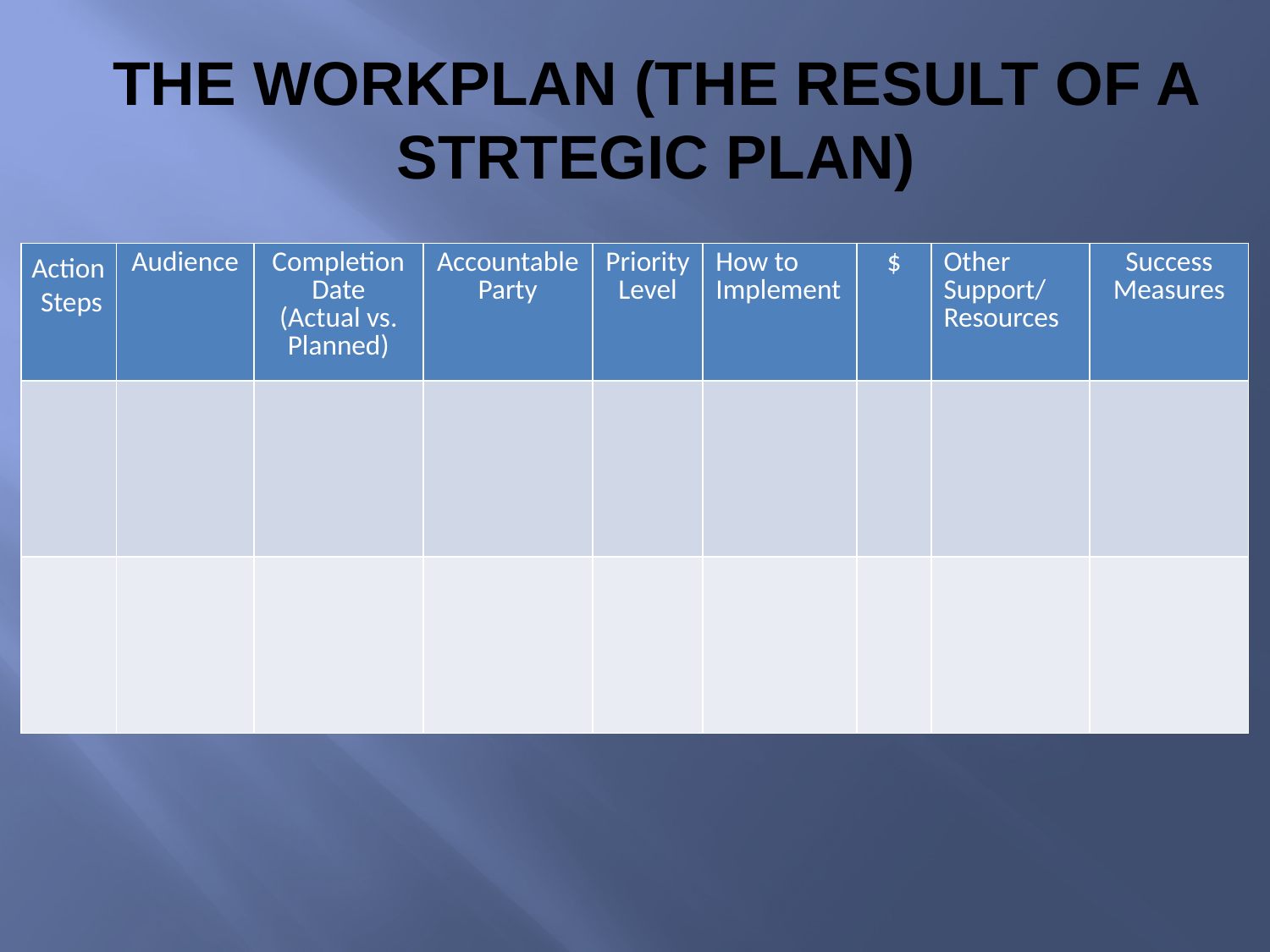

# THE WORKPLAN (THE RESULT OF A STRTEGIC PLAN)
Action
Steps
|  | Audience | Completion Date (Actual vs. Planned) | Accountable Party | Priority Level | How to Implement | $ | Other Support/ Resources | Success Measures |
| --- | --- | --- | --- | --- | --- | --- | --- | --- |
|  |  |  |  |  |  |  |  |  |
|  |  |  |  |  |  |  |  |  |